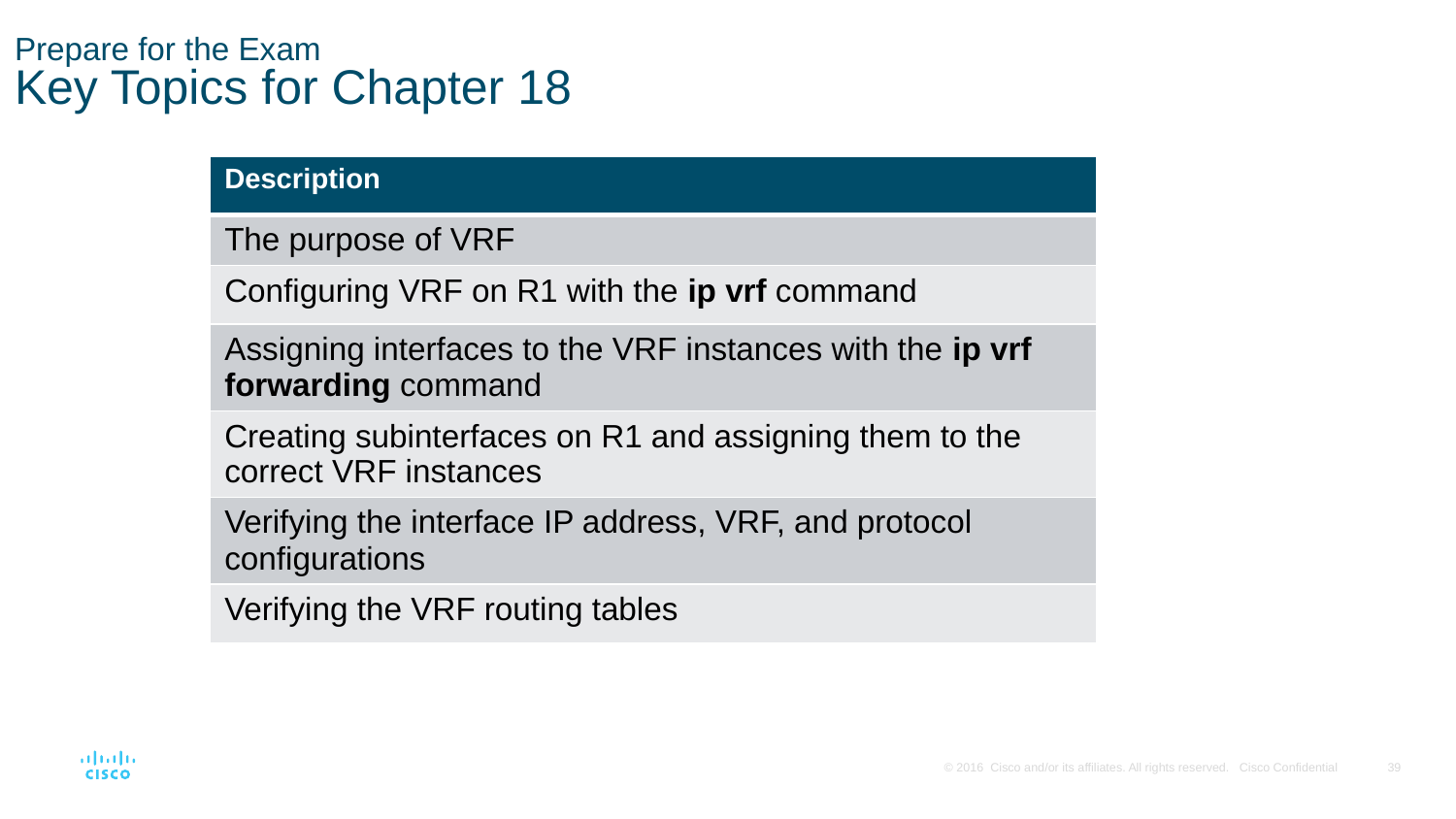

# Prepare for the Exam Key Topics for Chapter 18
| Description |
| --- |
| The purpose of VRF |
| Configuring VRF on R1 with the ip vrf command |
| Assigning interfaces to the VRF instances with the ip vrf forwarding command |
| Creating subinterfaces on R1 and assigning them to the correct VRF instances |
| Verifying the interface IP address, VRF, and protocol configurations |
| Verifying the VRF routing tables |